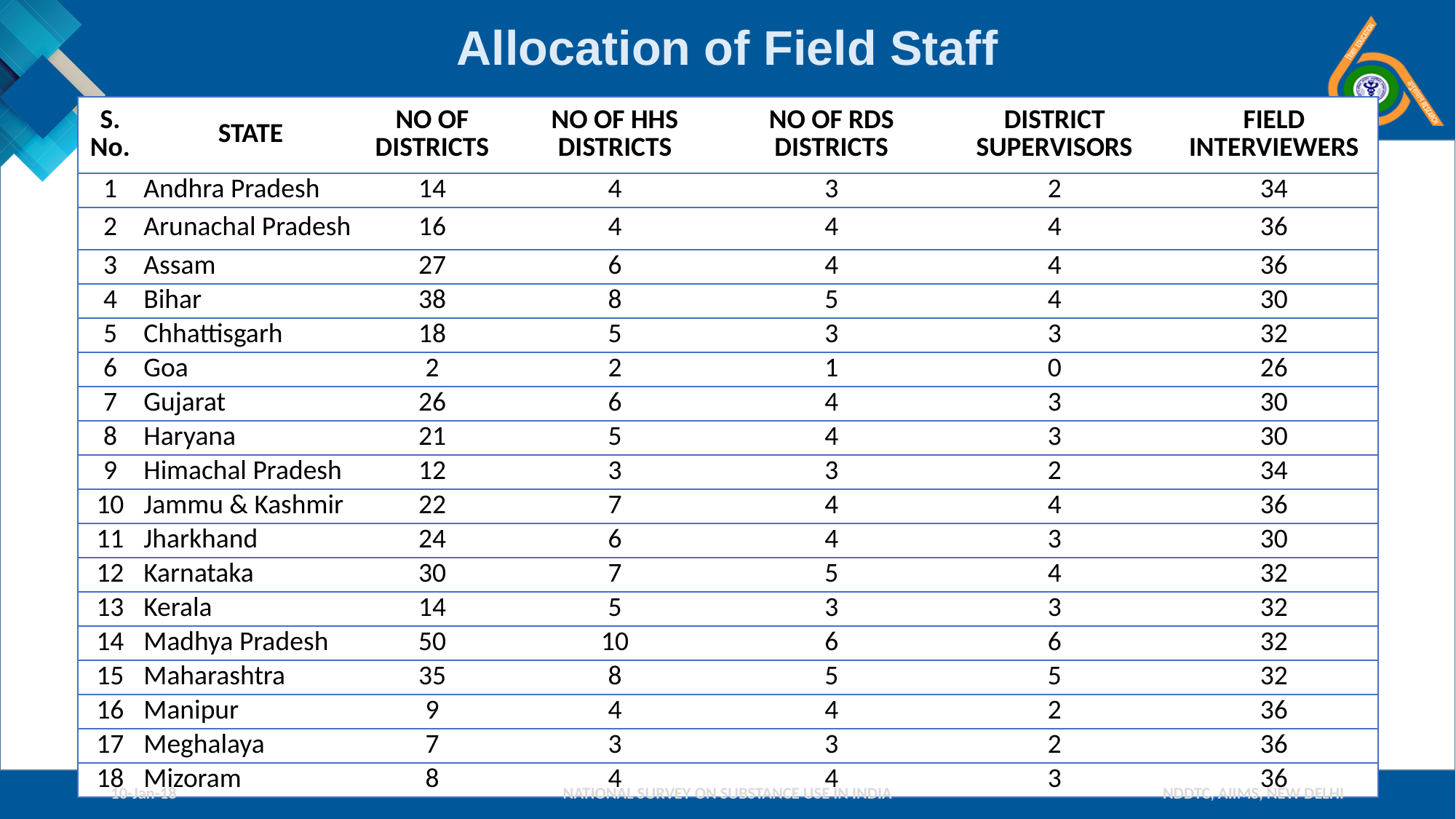

# Allocation of Field Staff
| S. No. | STATE | NO OF DISTRICTS | NO OF HHS DISTRICTS | NO OF RDS DISTRICTS | DISTRICT SUPERVISORS | FIELD INTERVIEWERS |
| --- | --- | --- | --- | --- | --- | --- |
| 1 | Andhra Pradesh | 14 | 4 | 3 | 2 | 34 |
| 2 | Arunachal Pradesh | 16 | 4 | 4 | 4 | 36 |
| 3 | Assam | 27 | 6 | 4 | 4 | 36 |
| 4 | Bihar | 38 | 8 | 5 | 4 | 30 |
| 5 | Chhattisgarh | 18 | 5 | 3 | 3 | 32 |
| 6 | Goa | 2 | 2 | 1 | 0 | 26 |
| 7 | Gujarat | 26 | 6 | 4 | 3 | 30 |
| 8 | Haryana | 21 | 5 | 4 | 3 | 30 |
| 9 | Himachal Pradesh | 12 | 3 | 3 | 2 | 34 |
| 10 | Jammu & Kashmir | 22 | 7 | 4 | 4 | 36 |
| 11 | Jharkhand | 24 | 6 | 4 | 3 | 30 |
| 12 | Karnataka | 30 | 7 | 5 | 4 | 32 |
| 13 | Kerala | 14 | 5 | 3 | 3 | 32 |
| 14 | Madhya Pradesh | 50 | 10 | 6 | 6 | 32 |
| 15 | Maharashtra | 35 | 8 | 5 | 5 | 32 |
| 16 | Manipur | 9 | 4 | 4 | 2 | 36 |
| 17 | Meghalaya | 7 | 3 | 3 | 2 | 36 |
| 18 | Mizoram | 8 | 4 | 4 | 3 | 36 |
10-Jan-18
NATIONAL SURVEY ON SUBSTANCE USE IN INDIA
NDDTC, AIIMS, NEW DELHI